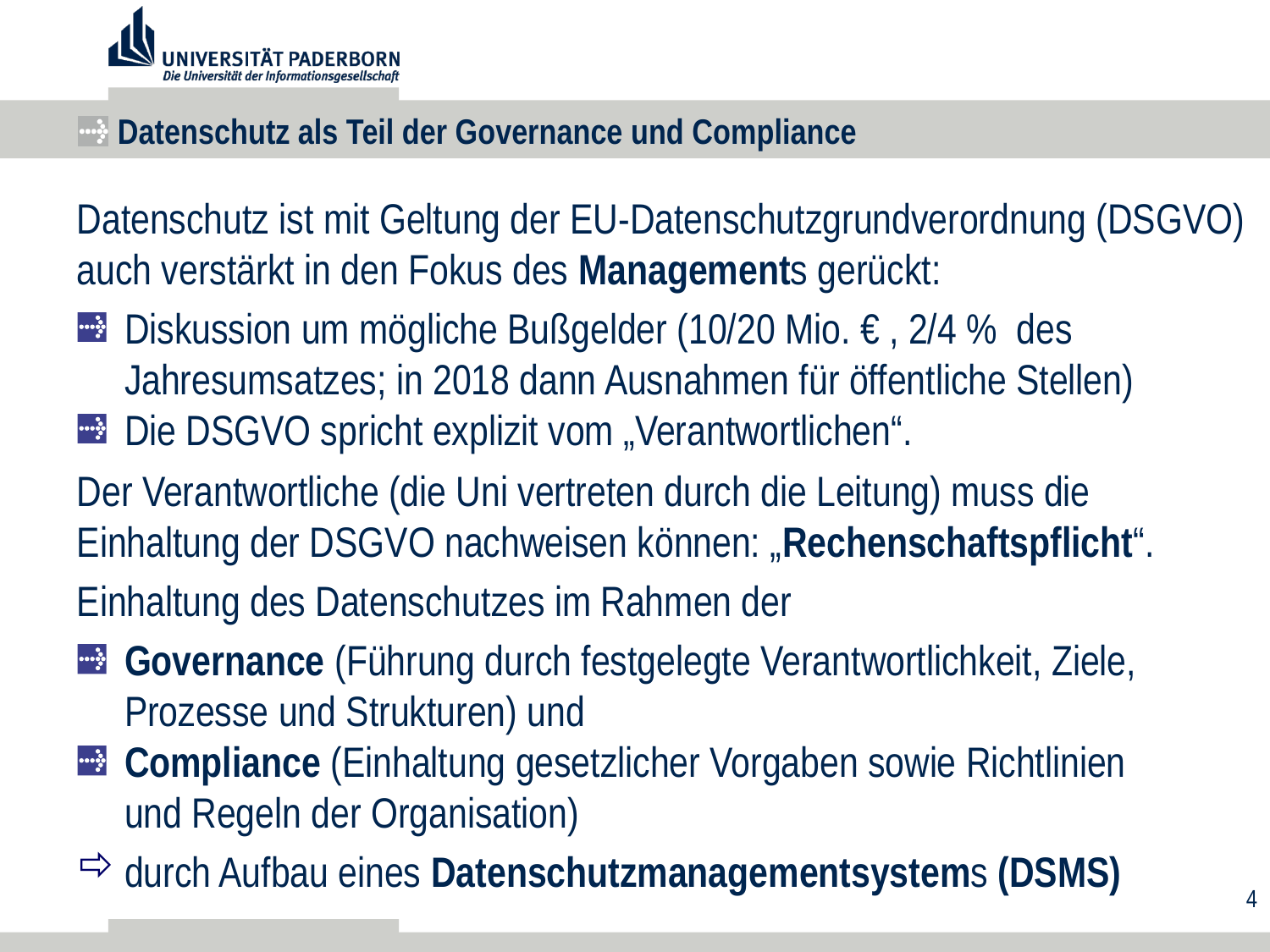

# Datenschutz als Teil der Governance und Compliance
Datenschutz ist mit Geltung der EU-Datenschutzgrundverordnung (DSGVO) auch verstärkt in den Fokus des Managements gerückt:
Diskussion um mögliche Bußgelder (10/20 Mio. € , 2/4 %  des
Jahresumsatzes; in 2018 dann Ausnahmen für öffentliche Stellen)
Die DSGVO spricht explizit vom „Verantwortlichen“.
Der Verantwortliche (die Uni vertreten durch die Leitung) muss die Einhaltung der DSGVO nachweisen können: „Rechenschaftspflicht“.
Einhaltung des Datenschutzes im Rahmen der
Governance (Führung durch festgelegte Verantwortlichkeit, Ziele,
Prozesse und Strukturen) und
Compliance (Einhaltung gesetzlicher Vorgaben sowie Richtlinien
und Regeln der Organisation)
durch Aufbau eines Datenschutzmanagementsystems (DSMS)

4